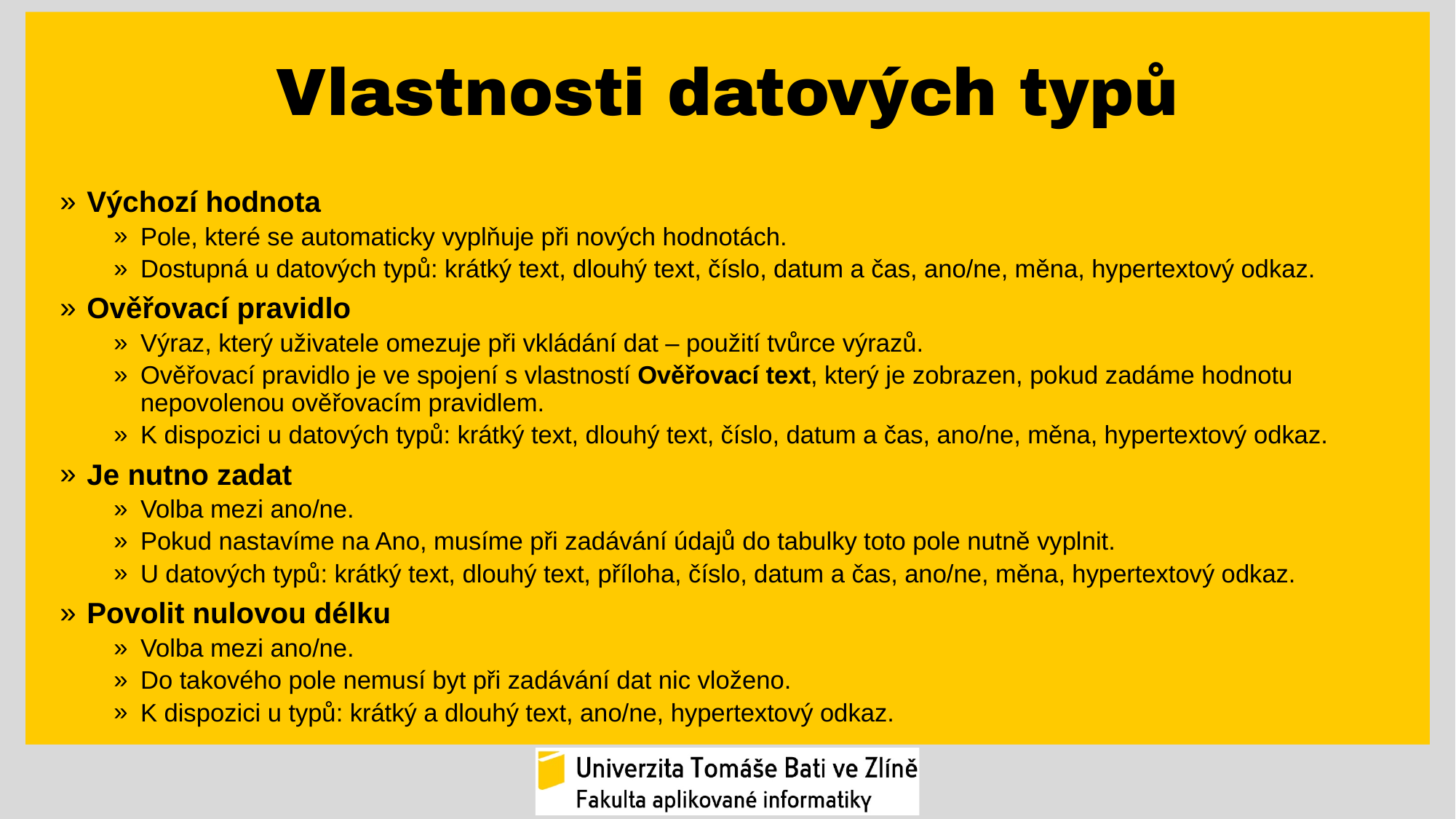

# Vlastnosti datových typů
Výchozí hodnota
Pole, které se automaticky vyplňuje při nových hodnotách.
Dostupná u datových typů: krátký text, dlouhý text, číslo, datum a čas, ano/ne, měna, hypertextový odkaz.
Ověřovací pravidlo
Výraz, který uživatele omezuje při vkládání dat – použití tvůrce výrazů.
Ověřovací pravidlo je ve spojení s vlastností Ověřovací text, který je zobrazen, pokud zadáme hodnotu nepovolenou ověřovacím pravidlem.
K dispozici u datových typů: krátký text, dlouhý text, číslo, datum a čas, ano/ne, měna, hypertextový odkaz.
Je nutno zadat
Volba mezi ano/ne.
Pokud nastavíme na Ano, musíme při zadávání údajů do tabulky toto pole nutně vyplnit.
U datových typů: krátký text, dlouhý text, příloha, číslo, datum a čas, ano/ne, měna, hypertextový odkaz.
Povolit nulovou délku
Volba mezi ano/ne.
Do takového pole nemusí byt při zadávání dat nic vloženo.
K dispozici u typů: krátký a dlouhý text, ano/ne, hypertextový odkaz.